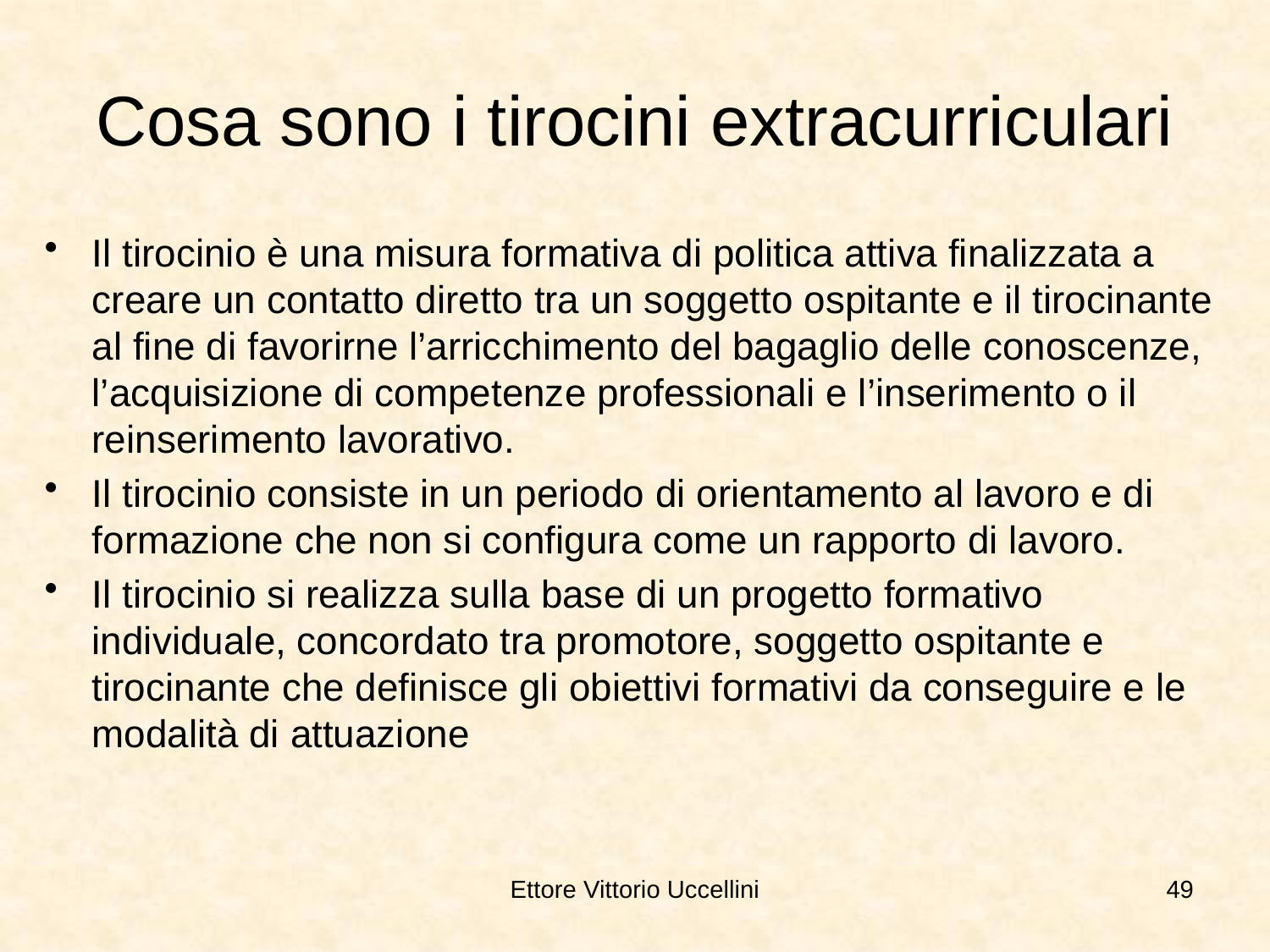

# Cosa sono i tirocini extracurriculari
Il tirocinio è una misura formativa di politica attiva finalizzata a creare un contatto diretto tra un soggetto ospitante e il tirocinante al fine di favorirne l’arricchimento del bagaglio delle conoscenze, l’acquisizione di competenze professionali e l’inserimento o il reinserimento lavorativo.
Il tirocinio consiste in un periodo di orientamento al lavoro e di formazione che non si configura come un rapporto di lavoro.
Il tirocinio si realizza sulla base di un progetto formativo individuale, concordato tra promotore, soggetto ospitante e tirocinante che definisce gli obiettivi formativi da conseguire e le modalità di attuazione
Ettore Vittorio Uccellini
49